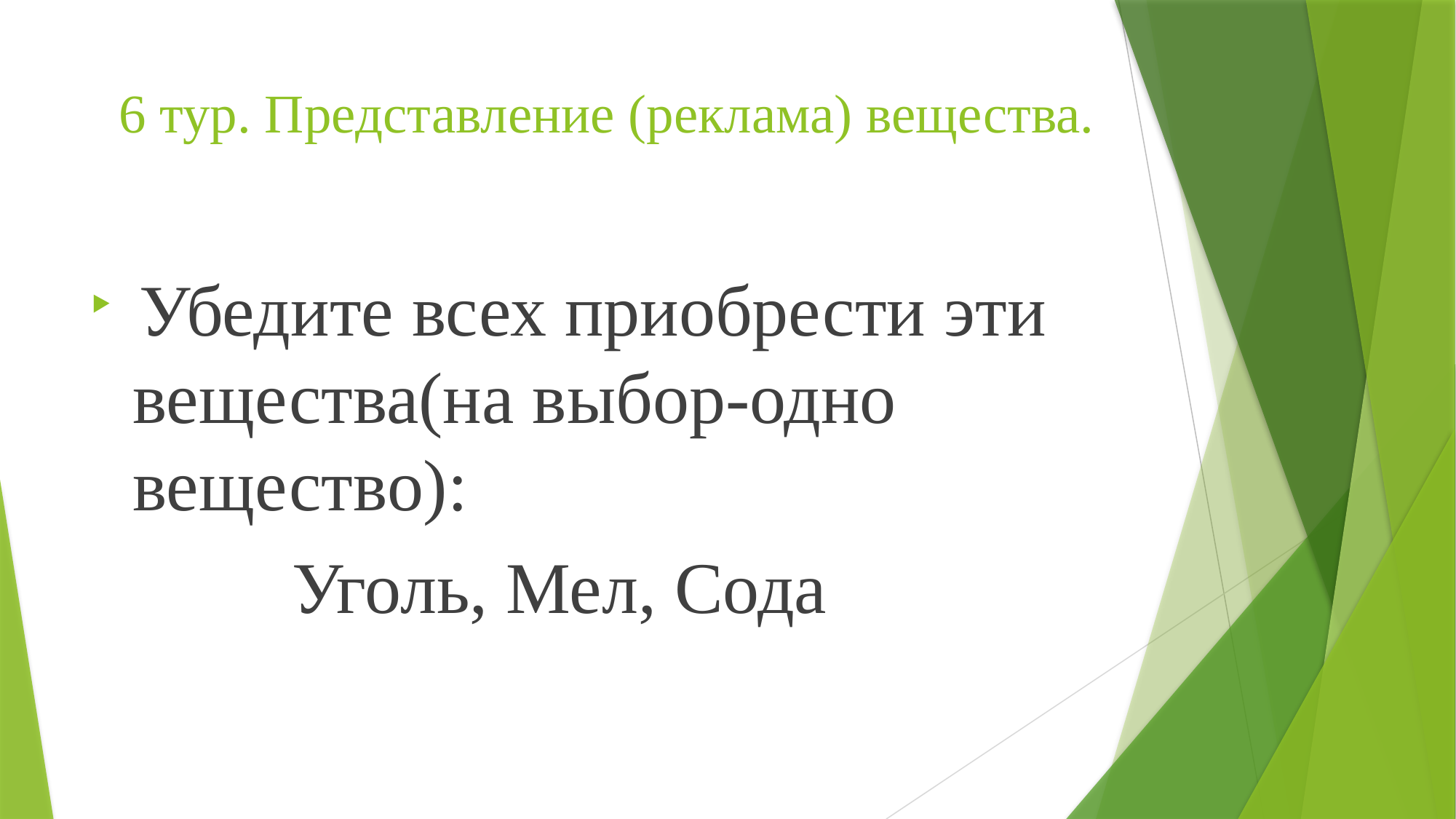

# 6 тур. Представление (реклама) вещества.
 Убедите всех приобрести эти вещества(на выбор-одно вещество):
           Уголь, Мел, Сода